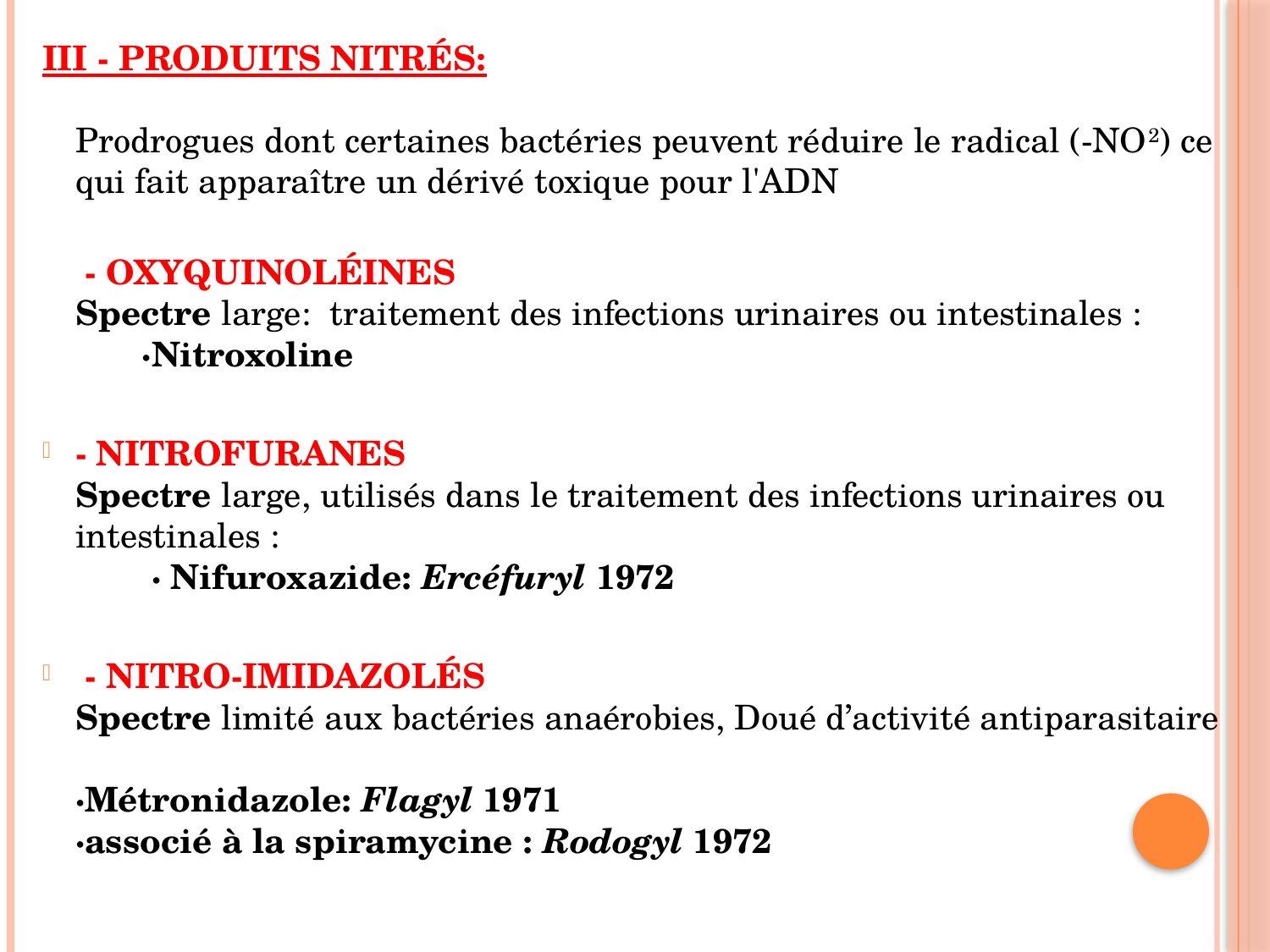

III - PRODUITS NITRÉS:
Prodrogues dont certaines bactéries peuvent réduire le radical (-NO2) ce qui fait apparaître un dérivé toxique pour l'ADN
 - OXYQUINOLÉINES
Spectre large:  traitement des infections urinaires ou intestinales :
       ·Nitroxoline

- NITROFURANES
Spectre large, utilisés dans le traitement des infections urinaires ou intestinales :
        · Nifuroxazide: Ercéfuryl 1972

 - NITRO-IMIDAZOLÉS
Spectre limité aux bactéries anaérobies, Doué d’activité antiparasitaire
	·Métronidazole: Flagyl 1971
	·associé à la spiramycine : Rodogyl 1972